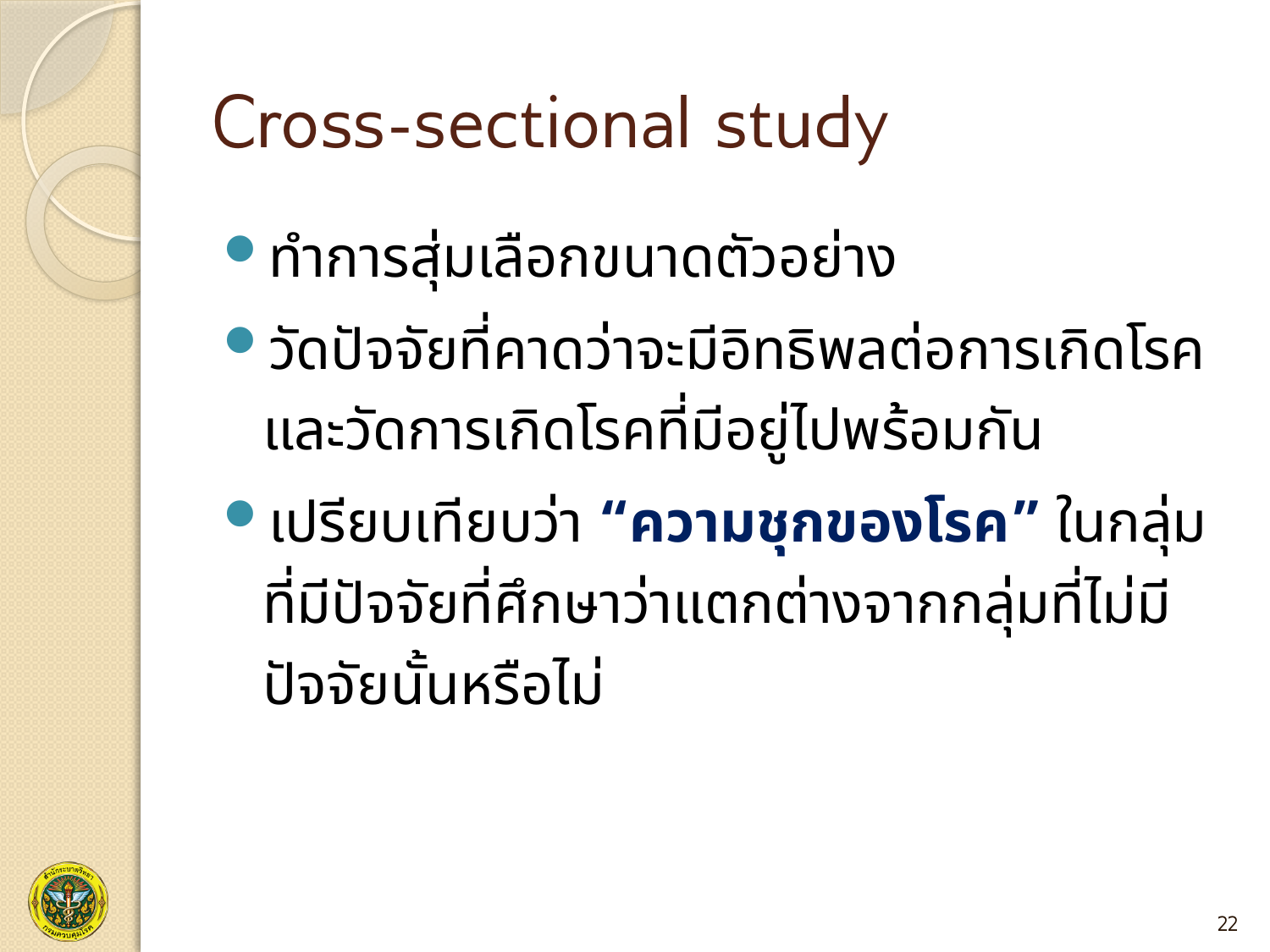

# Cross-sectional study
ทำการสุ่มเลือกขนาดตัวอย่าง
วัดปัจจัยที่คาดว่าจะมีอิทธิพลต่อการเกิดโรคและวัดการเกิดโรคที่มีอยู่ไปพร้อมกัน
เปรียบเทียบว่า “ความชุกของโรค” ในกลุ่มที่มีปัจจัยที่ศึกษาว่าแตกต่างจากกลุ่มที่ไม่มีปัจจัยนั้นหรือไม่
22